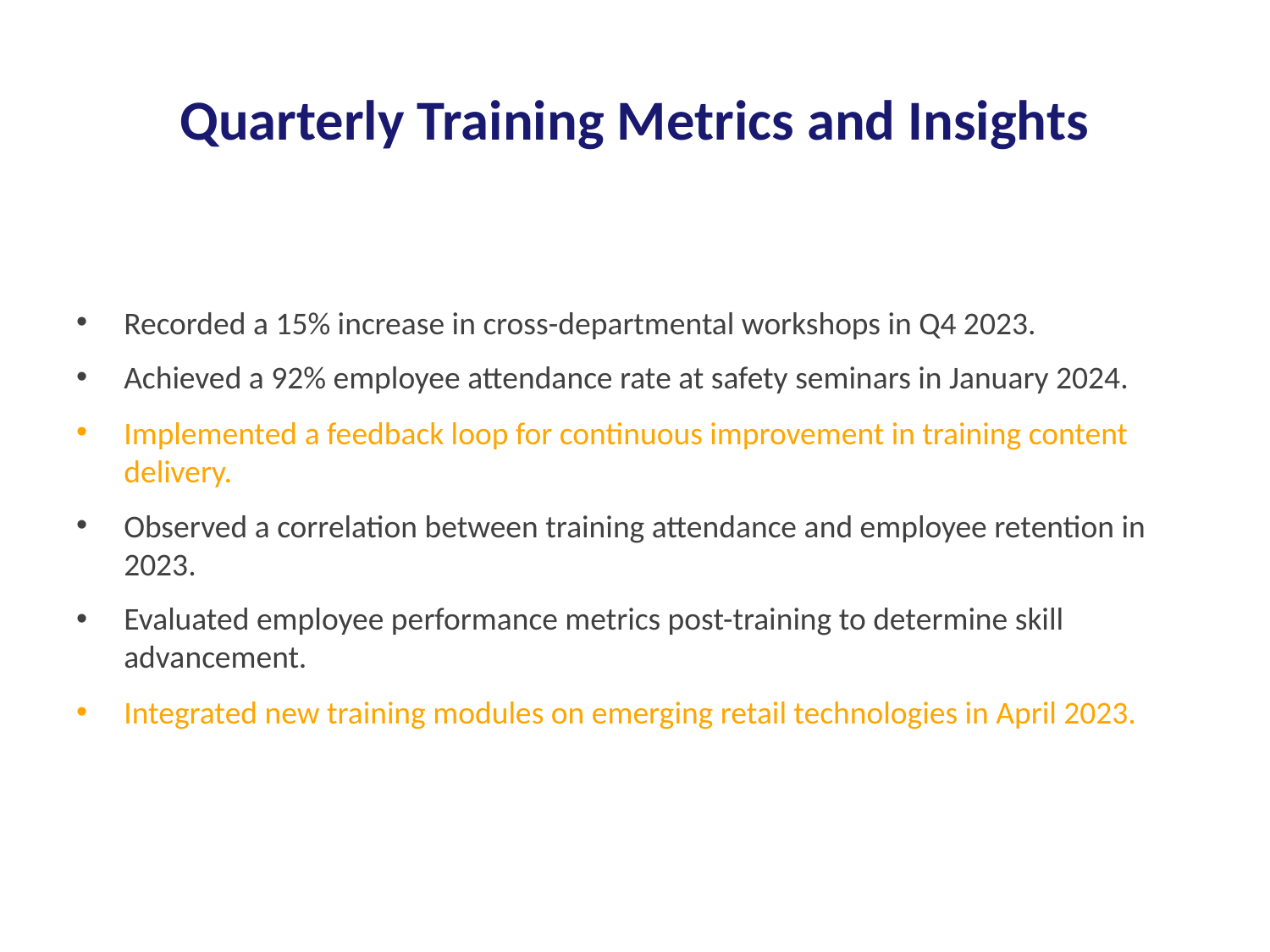

# Quarterly Training Metrics and Insights

Recorded a 15% increase in cross-departmental workshops in Q4 2023.
Achieved a 92% employee attendance rate at safety seminars in January 2024.
Implemented a feedback loop for continuous improvement in training content delivery.
Observed a correlation between training attendance and employee retention in 2023.
Evaluated employee performance metrics post-training to determine skill advancement.
Integrated new training modules on emerging retail technologies in April 2023.